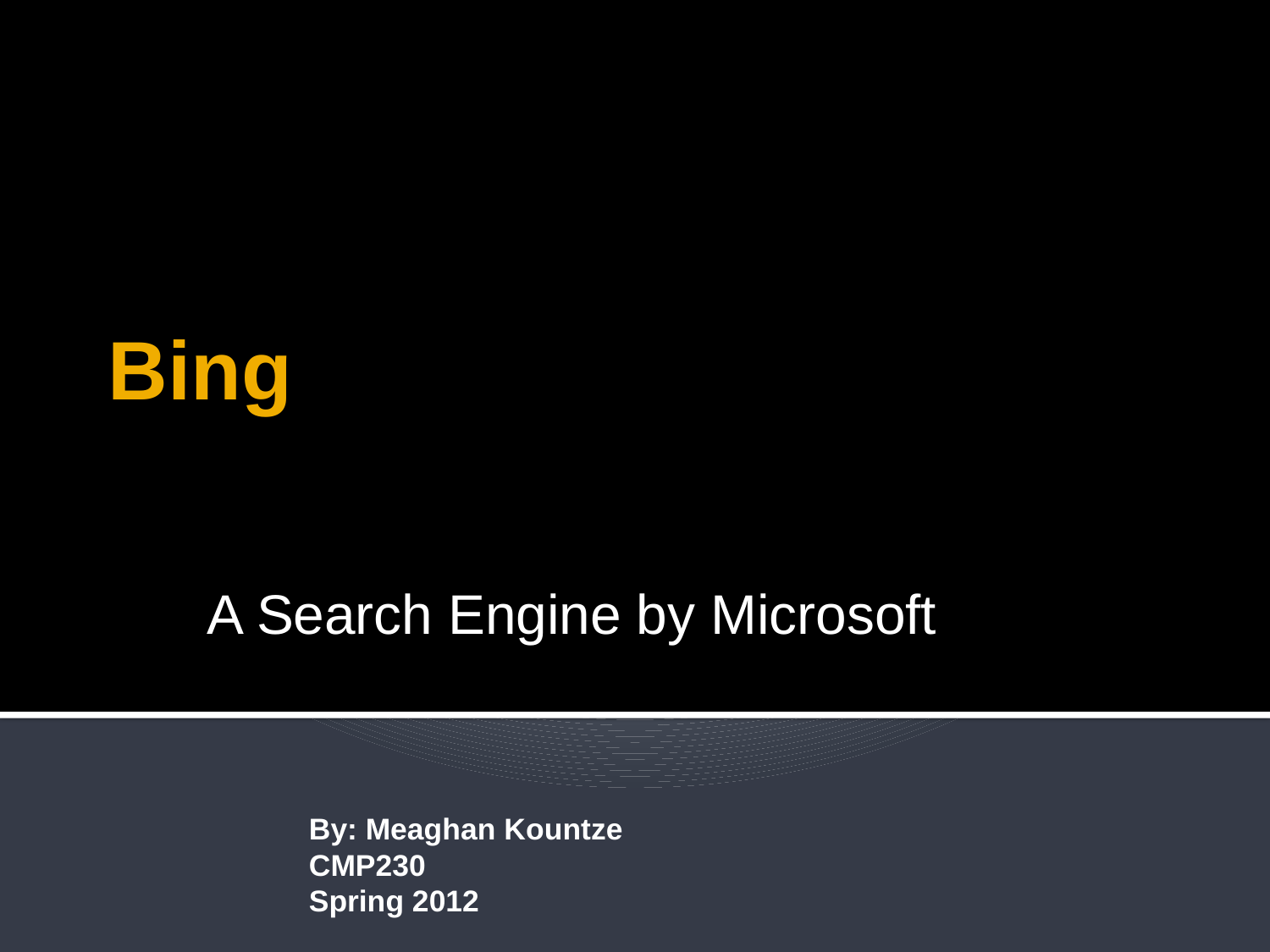

# Bing
A Search Engine by Microsoft
By: Meaghan Kountze
CMP230
Spring 2012